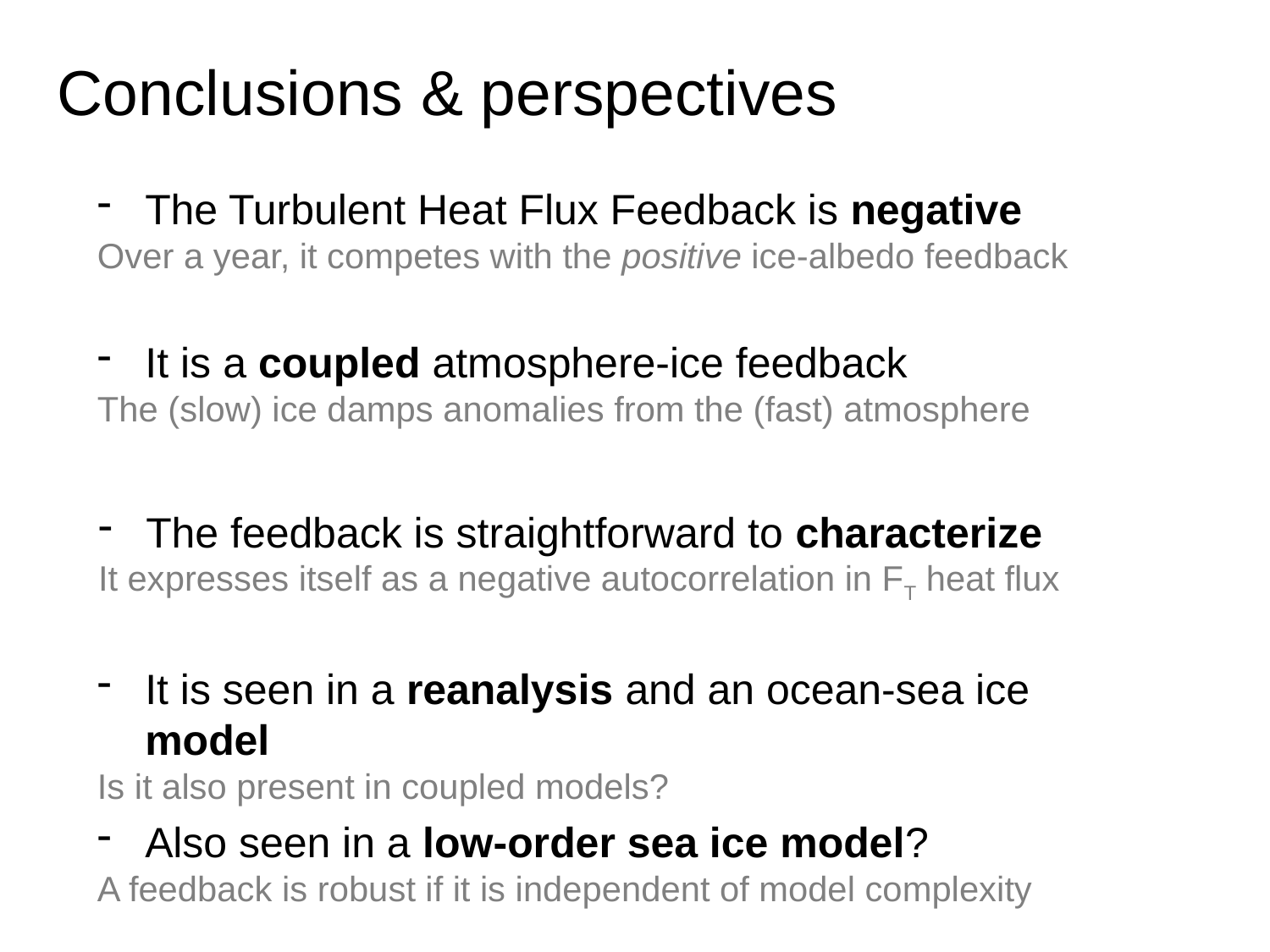

Conclusions & perspectives
The Turbulent Heat Flux Feedback is negative
Over a year, it competes with the positive ice-albedo feedback
It is a coupled atmosphere-ice feedback
The (slow) ice damps anomalies from the (fast) atmosphere
The feedback is straightforward to characterize
It expresses itself as a negative autocorrelation in FT heat flux
It is seen in a reanalysis and an ocean-sea ice model
Is it also present in coupled models?
Also seen in a low-order sea ice model?
A feedback is robust if it is independent of model complexity